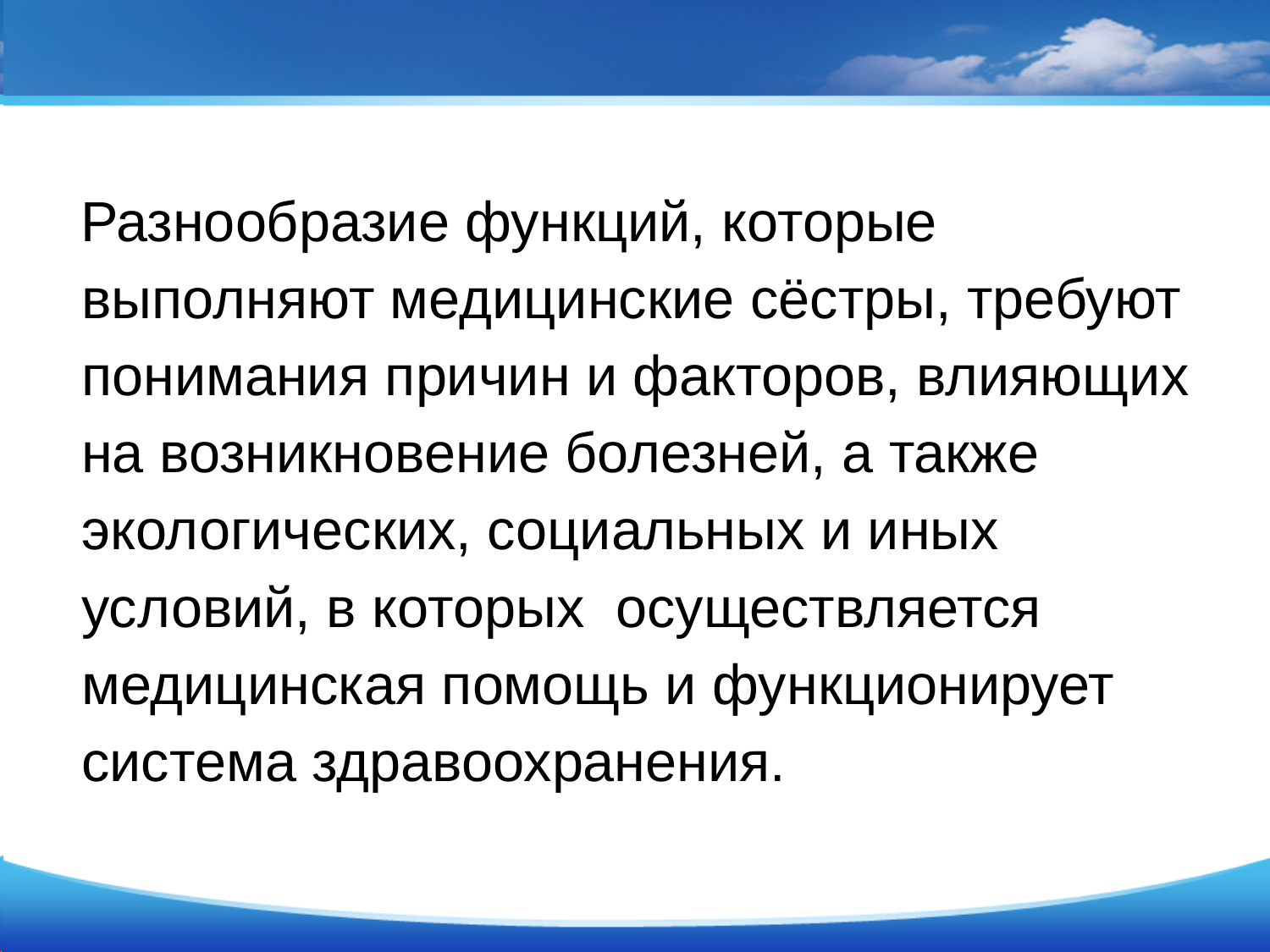

Разнообразие функций, которые выполняют медицинские сёстры, требуют понимания причин и факторов, влияющих на возникновение болезней, а также  экологических, социальных и иных условий, в которых  осуществляется медицинская помощь и функционирует система здравоохранения.